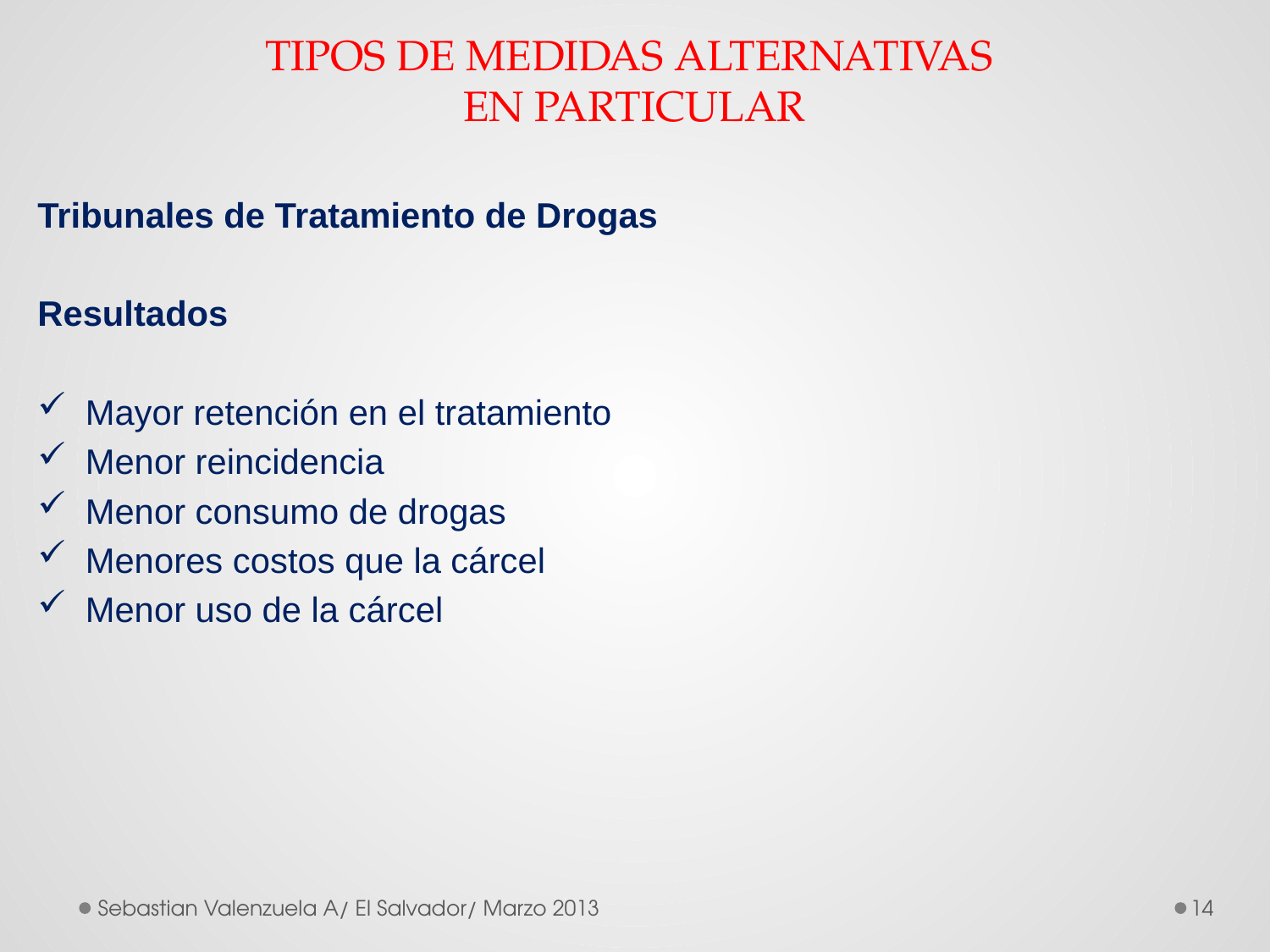

# TIPOS DE MEDIDAS ALTERNATIVAS EN PARTICULAR
Tribunales de Tratamiento de Drogas

Resultados

Mayor retención en el tratamiento
Menor reincidencia
Menor consumo de drogas
Menores costos que la cárcel
Menor uso de la cárcel
Sebastian Valenzuela A/ El Salvador/ Marzo 2013
14